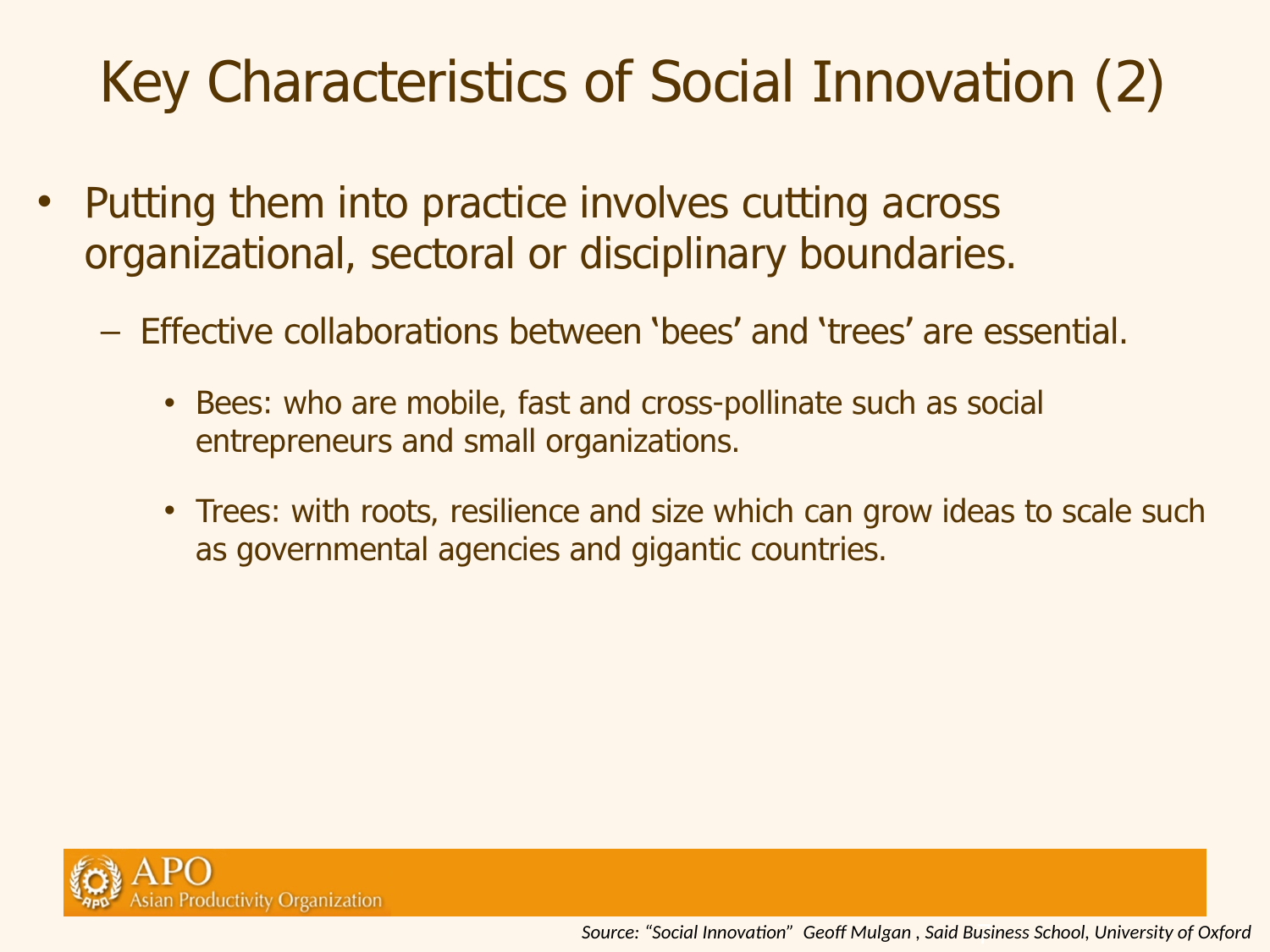

# Key Characteristics of Social Innovation (2)
Putting them into practice involves cutting across organizational, sectoral or disciplinary boundaries.
Effective collaborations between ‘bees’ and ‘trees’ are essential.
Bees: who are mobile, fast and cross-pollinate such as social entrepreneurs and small organizations.
Trees: with roots, resilience and size which can grow ideas to scale such as governmental agencies and gigantic countries.
7
Source: “Social Innovation”  Geoff Mulgan , Said Business School, University of Oxford